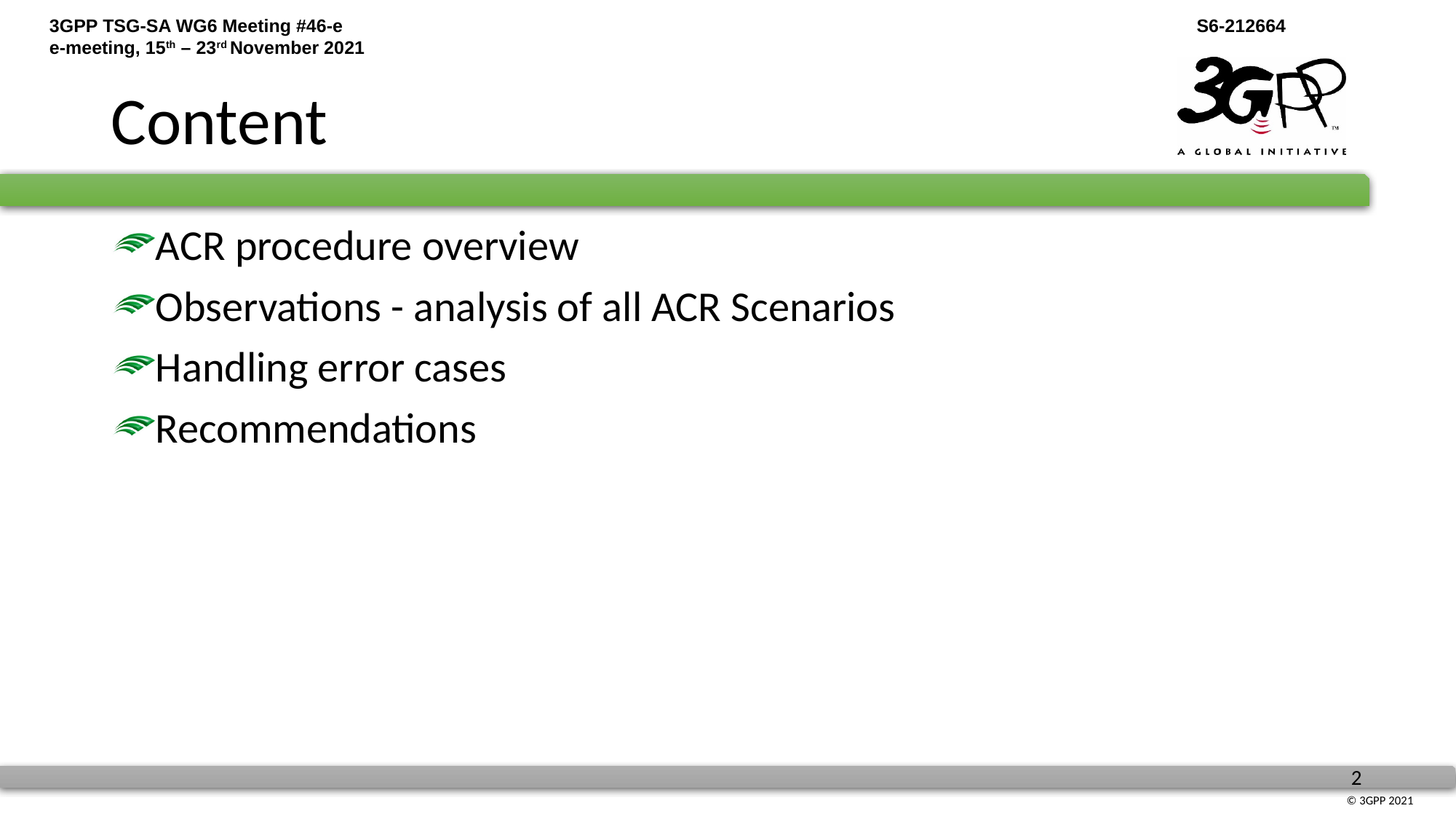

# Content
ACR procedure overview
Observations - analysis of all ACR Scenarios
Handling error cases
Recommendations